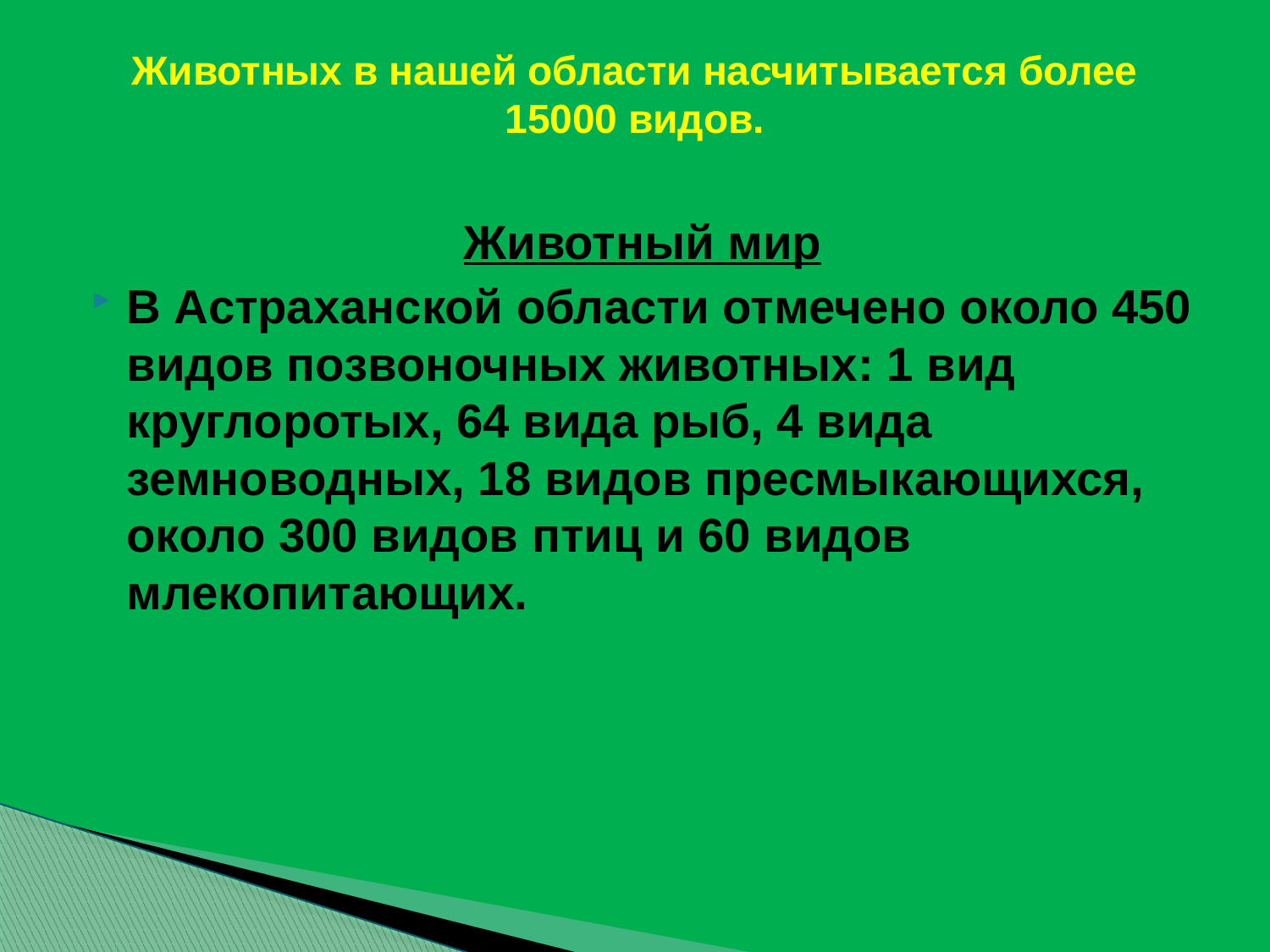

# Животных в нашей области насчитывается более 15000 видов.
Животный мир
В Астраханской области отмечено около 450 видов позвоночных животных: 1 вид круглоротых, 64 вида рыб, 4 вида земноводных, 18 видов пресмыкающихся, около 300 видов птиц и 60 видов млекопитающих.